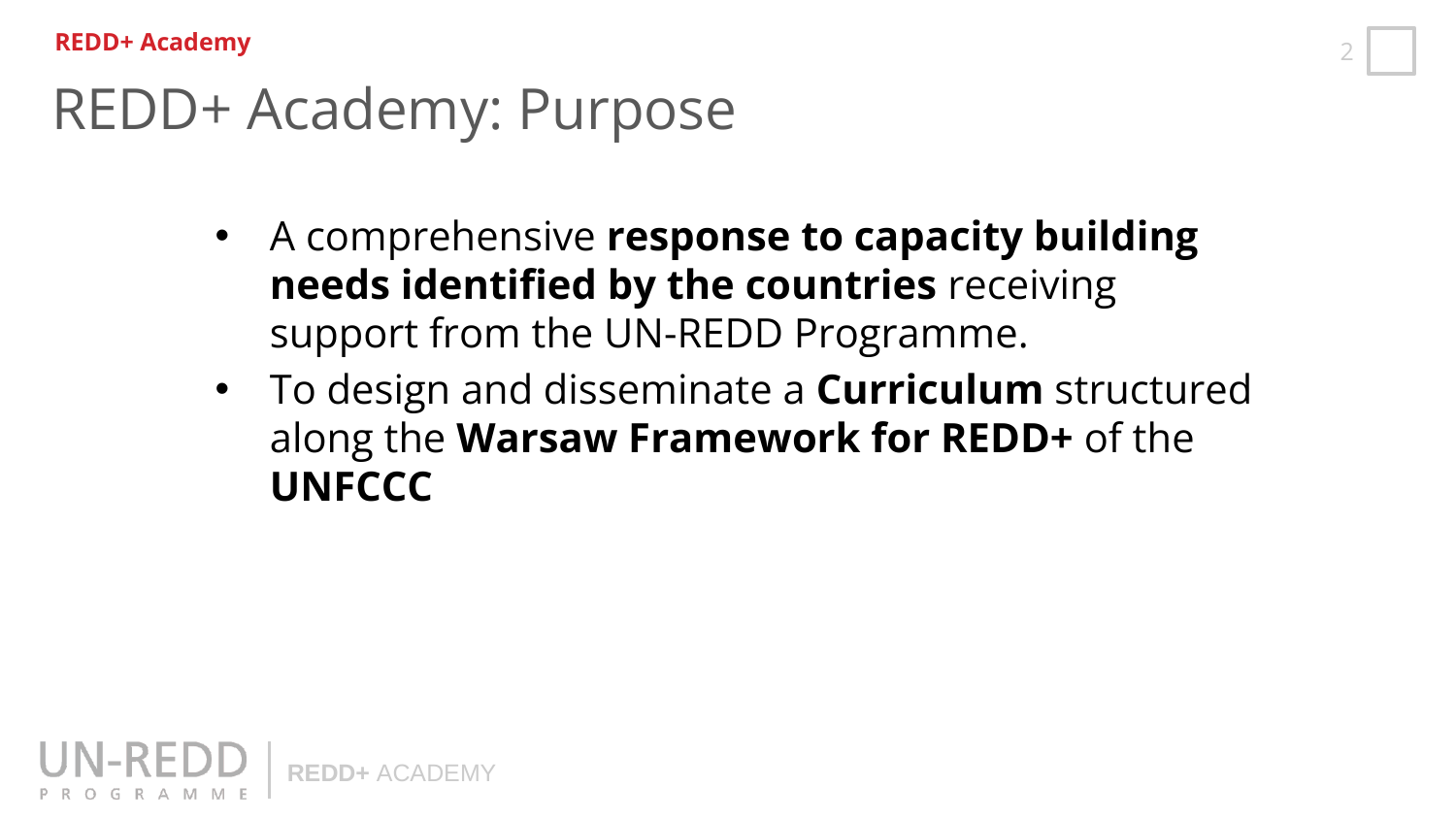

REDD+ Academy
REDD+ Academy: Purpose
A comprehensive response to capacity building needs identified by the countries receiving support from the UN-REDD Programme.
To design and disseminate a Curriculum structured along the Warsaw Framework for REDD+ of the UNFCCC